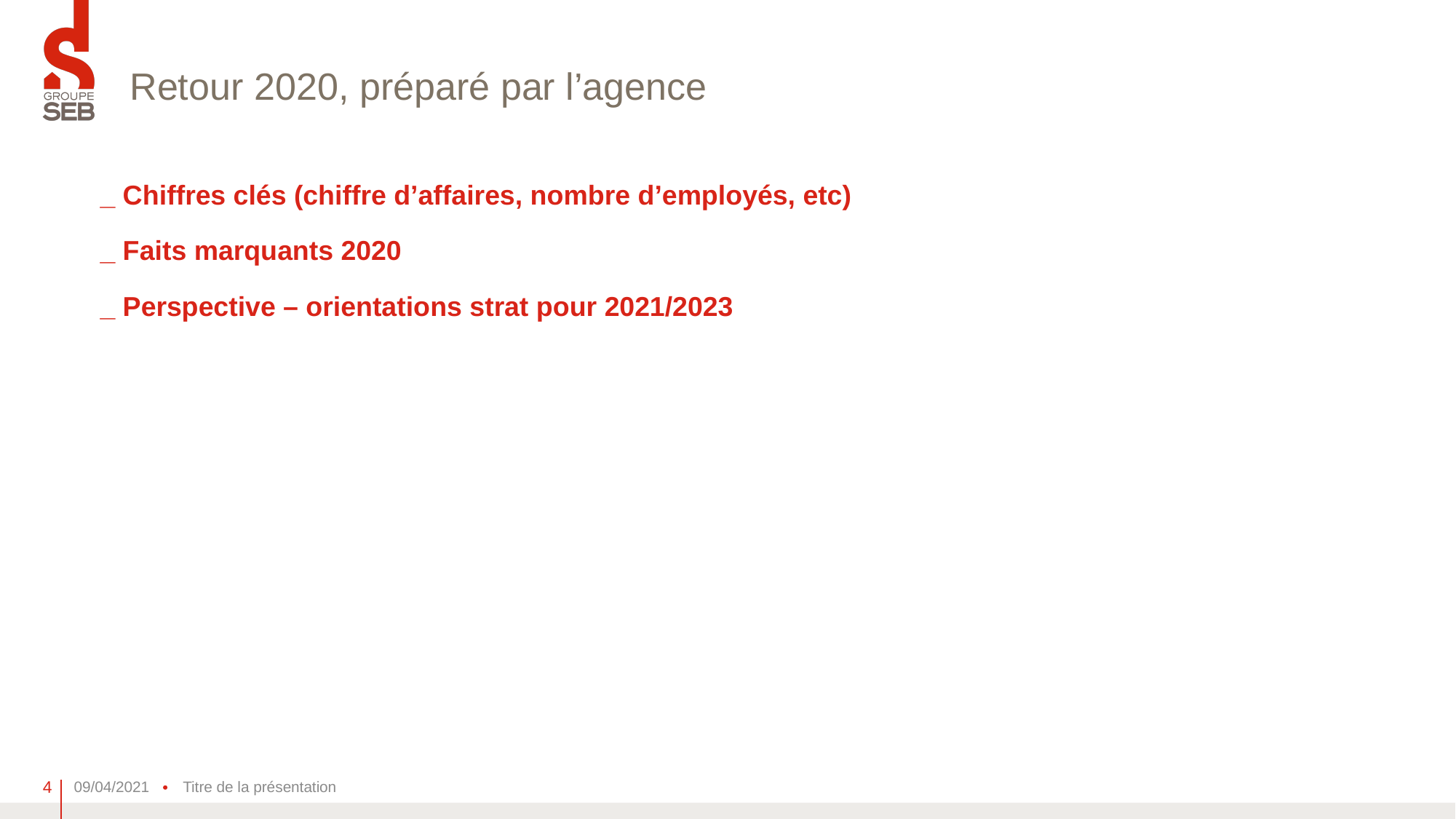

# Retour 2020, préparé par l’agence
_ Chiffres clés (chiffre d’affaires, nombre d’employés, etc)
_ Faits marquants 2020
_ Perspective – orientations strat pour 2021/2023

4
09/04/2021
Titre de la présentation